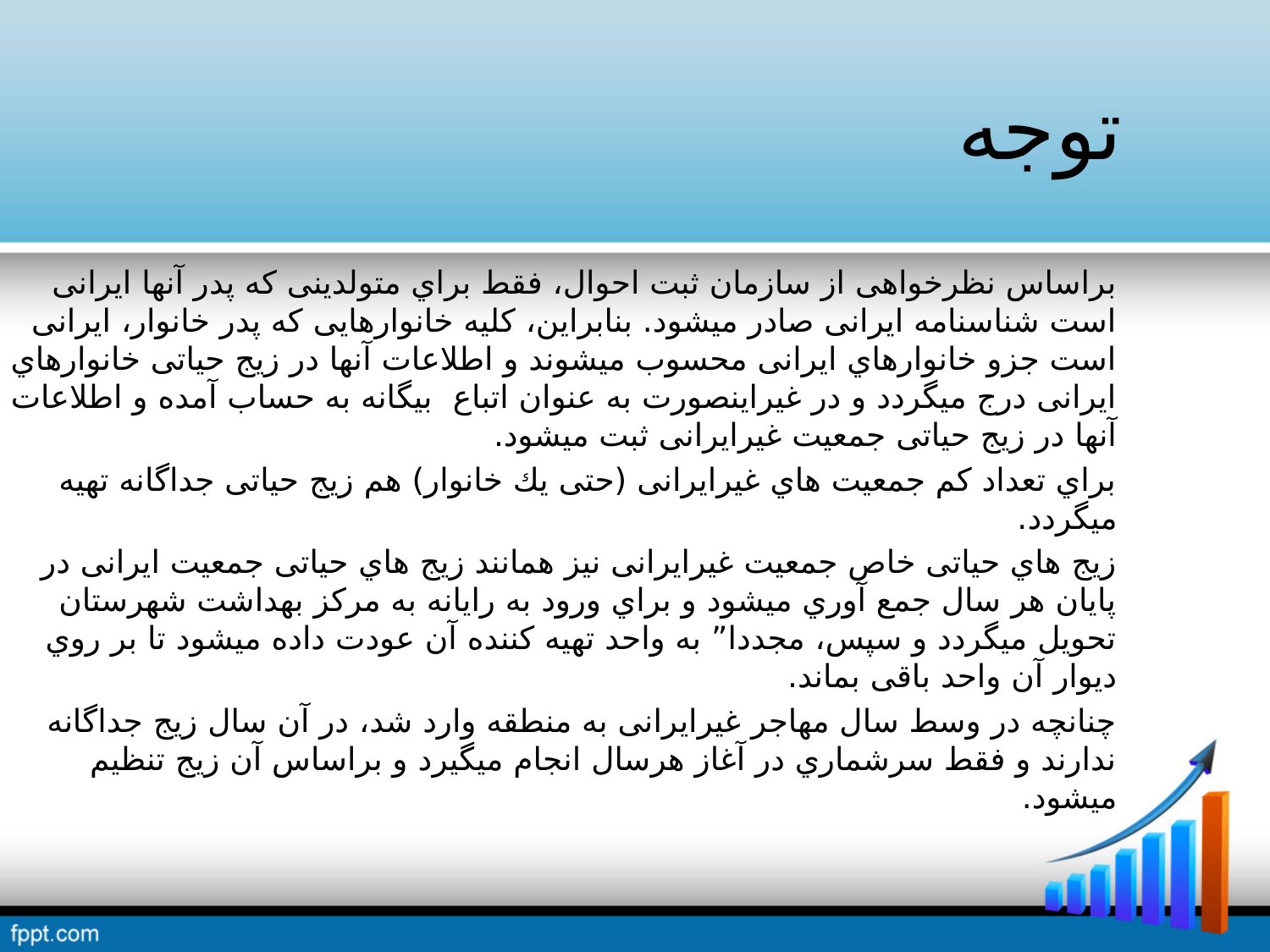

# توجه
براساس نظرخواهی از سازمان ثبت احوال، فقط براي متولدینی كه پدر آنها ایرانی است شناسنامه ایرانی صادر میشود. بنابراین، كليه خانوارهایی كه پدر خانوار، ایرانی است جزو خانوارهاي ایرانی محسوب میشوند و اطلاعات آنها در زیج حياتی خانوارهاي ایرانی درج میگردد و در غيراینصورت به عنوان اتباع  بيگانه به حساب آمده و اطلاعات آنها در زیج حياتی جمعيت غيرایرانی ثبت میشود.
براي تعداد كم جمعيت هاي غيرایرانی (حتی یك خانوار) هم زیج حياتی جداگانه تهيه میگردد.
زیج هاي حياتی خاص جمعيت غيرایرانی نيز همانند زیج هاي حياتی جمعيت ایرانی در پایان هر سال جمع آوري میشود و براي ورود به رایانه به مركز بهداشت شهرستان تحویل میگردد و سپس، مجددا” به واحد تهيه كننده آن عودت داده میشود تا بر روي دیوار آن واحد باقی بماند.
چنانچه در وسط سال مهاجر غيرایرانی به منطقه وارد شد، در آن سال زیج جداگانه ندارند و فقط سرشماري در آغاز هرسال انجام میگيرد و براساس آن زیج تنظيم میشود.